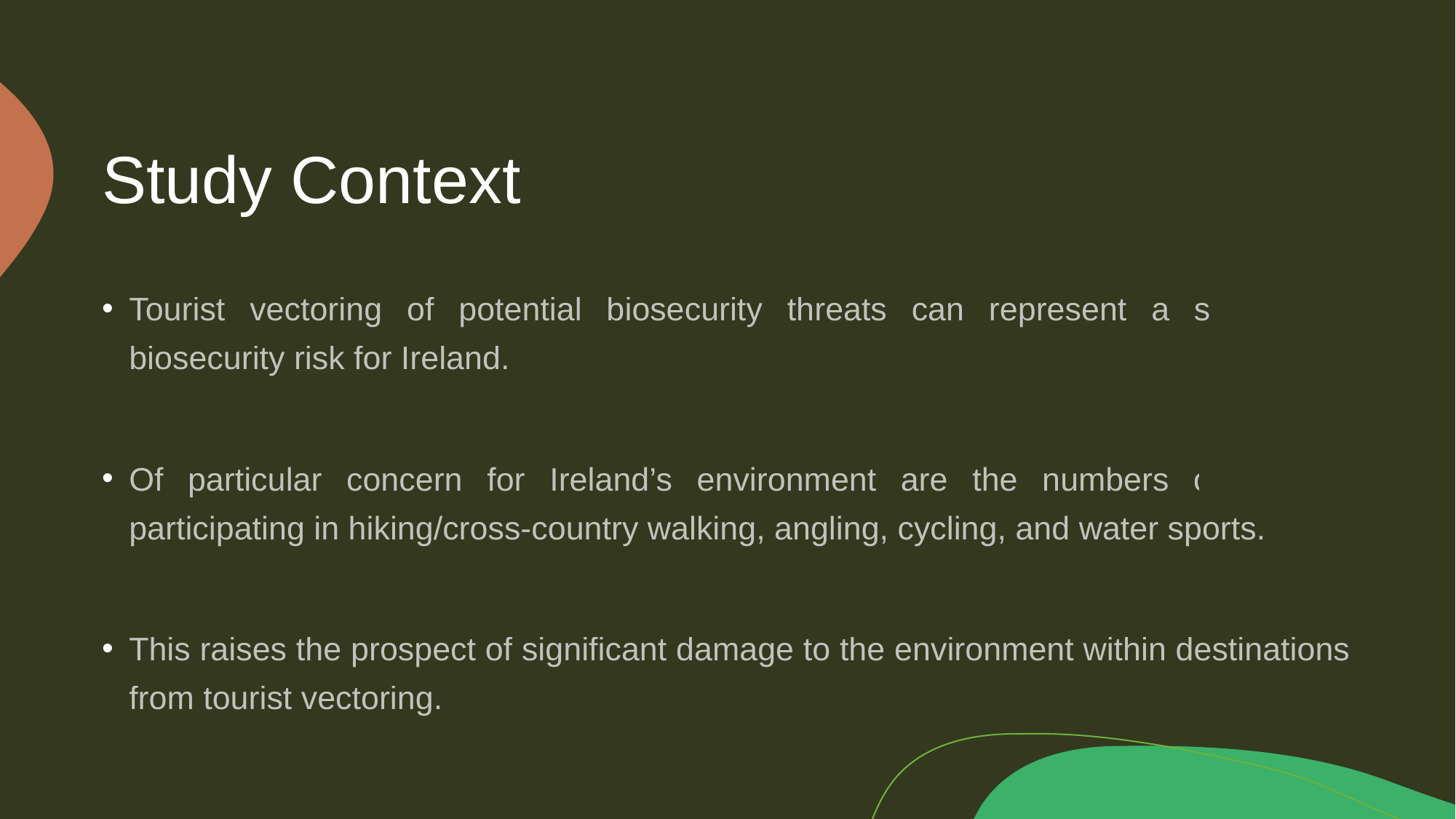

# Study Context
Tourist vectoring of potential biosecurity threats can represent a substantial biosecurity risk for Ireland.

Of particular concern for Ireland’s environment are the numbers of tourists participating in hiking/cross-country walking, angling, cycling, and water sports.

This raises the prospect of significant damage to the environment within destinations from tourist vectoring.